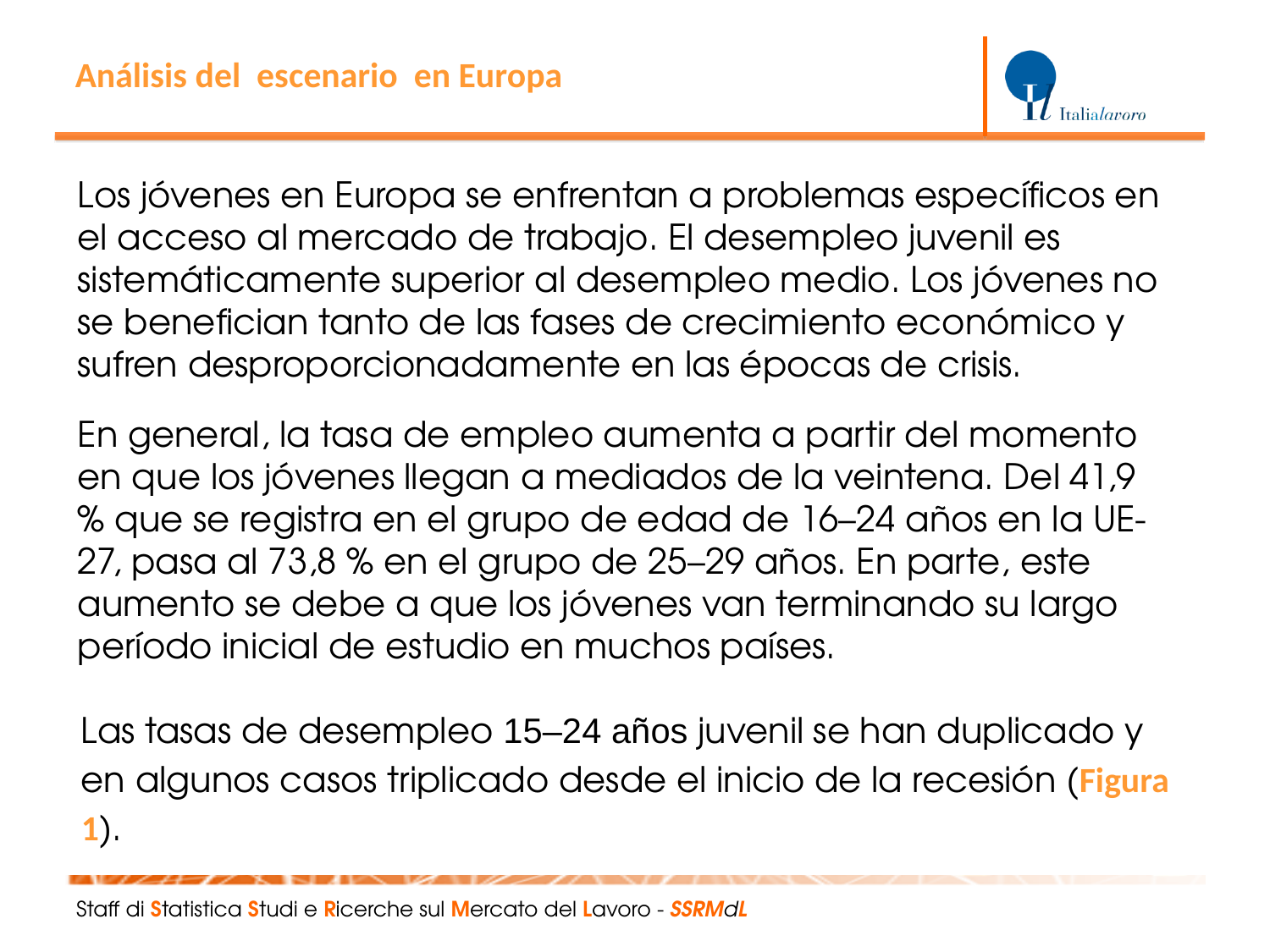

Análisis del  escenario  en Europa
# Los jóvenes en Europa se enfrentan a problemas específicos en el acceso al mercado de trabajo. El desempleo juvenil es sistemáticamente superior al desempleo medio. Los jóvenes no se benefician tanto de las fases de crecimiento económico y sufren desproporcionadamente en las épocas de crisis.
En general, la tasa de empleo aumenta a partir del momento en que los jóvenes llegan a mediados de la veintena. Del 41,9 % que se registra en el grupo de edad de 16–24 años en la UE-27, pasa al 73,8 % en el grupo de 25–29 años. En parte, este aumento se debe a que los jóvenes van terminando su largo período inicial de estudio en muchos países.
Las tasas de desempleo 15–24 años juvenil se han duplicado y en algunos casos triplicado desde el inicio de la recesión (Figura 1).
Staff di Statistica Studi e Ricerche sul Mercato del Lavoro - SSRMdL